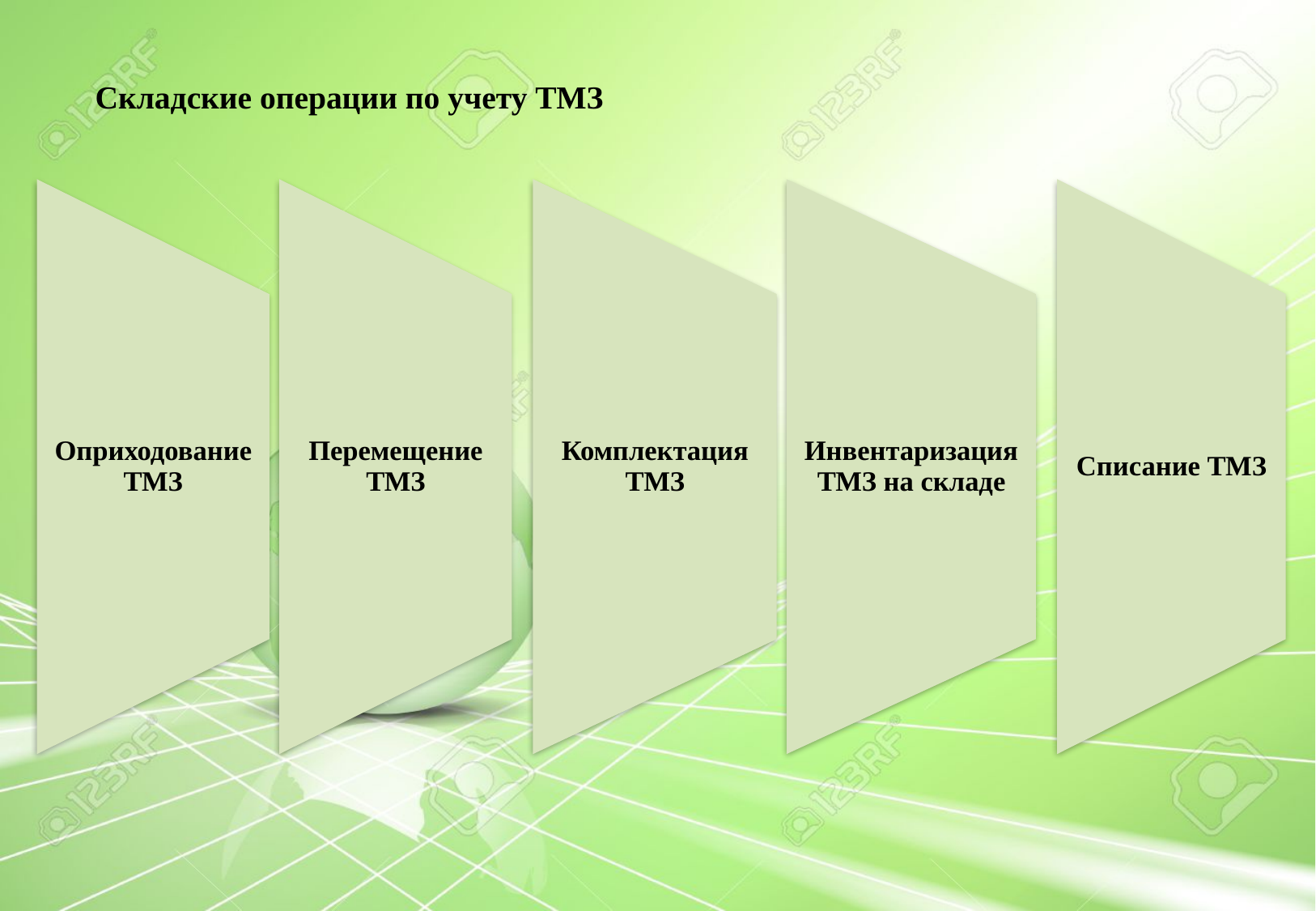

Складские операции по учету ТМЗ

Оприходование ТМЗ
Перемещение ТМЗ
Комплектация ТМЗ
Инвентаризация ТМЗ на складе
Списание ТМЗ